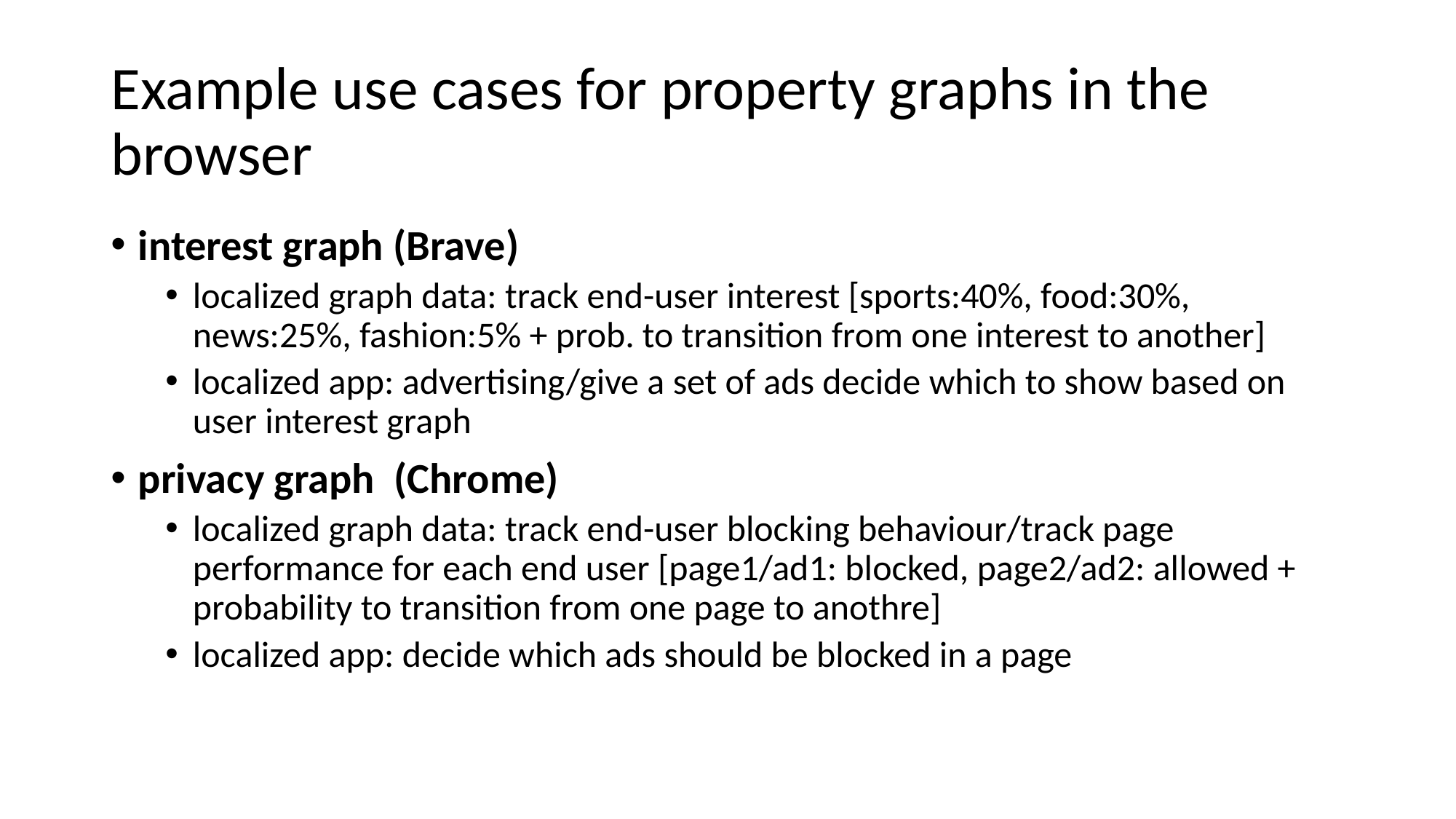

# Example use cases for property graphs in the browser
interest graph (Brave)
localized graph data: track end-user interest [sports:40%, food:30%, news:25%, fashion:5% + prob. to transition from one interest to another]
localized app: advertising/give a set of ads decide which to show based on user interest graph
privacy graph  (Chrome)
localized graph data: track end-user blocking behaviour/track page performance for each end user [page1/ad1: blocked, page2/ad2: allowed + probability to transition from one page to anothre]
localized app: decide which ads should be blocked in a page